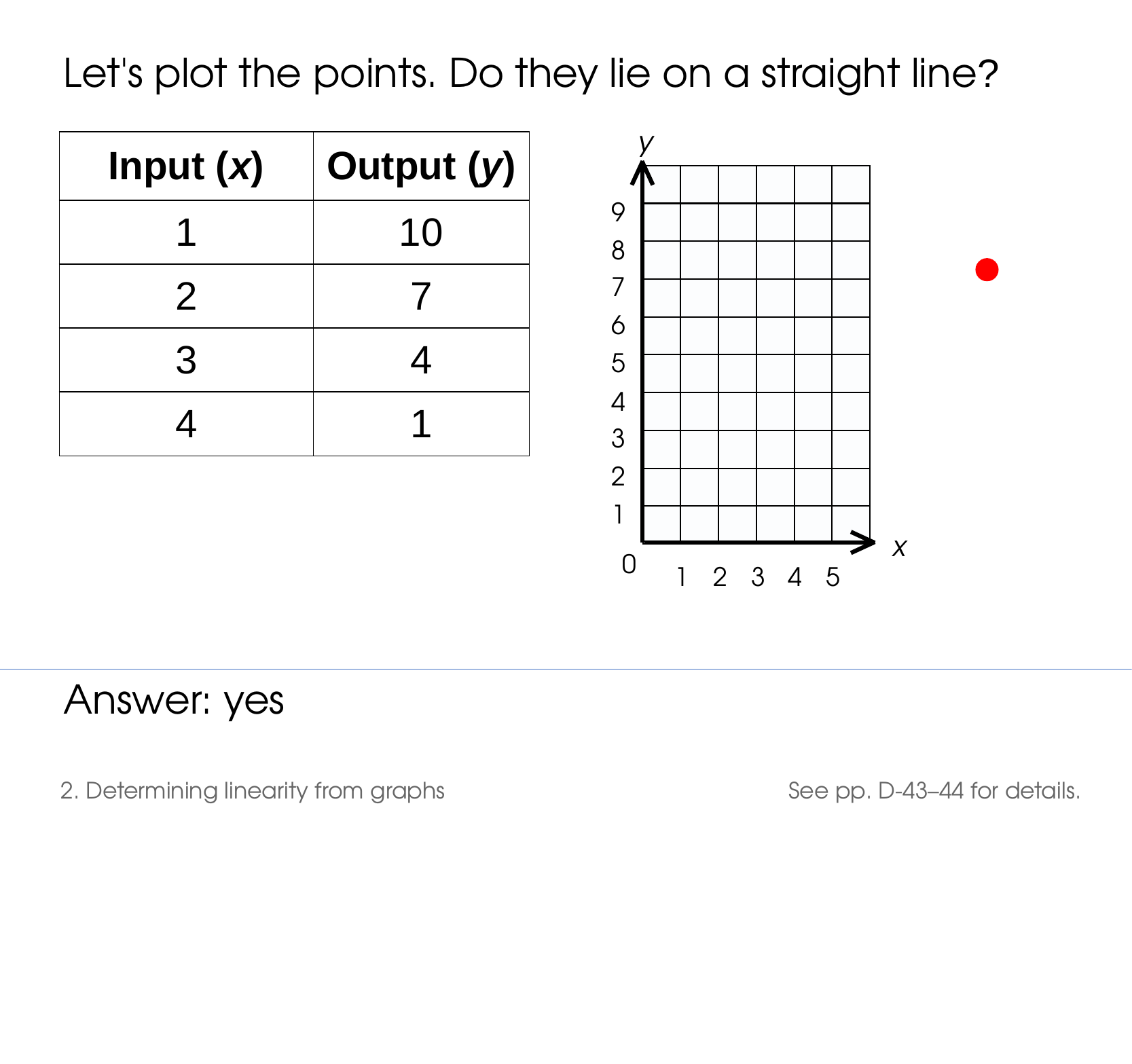

Let's plot the points. Do they lie on a straight line?
y

9
8
7
6
5
4
3
2
1
x
0
1
2
3
4
5
| Input (x) | Output (y) |
| --- | --- |
| 1 | 10 |
| 2 | 7 |
| 3 | 4 |
| 4 | 1 |

Answer: yes
2. Determining linearity from graphs
See pp. D-43–44 for details.